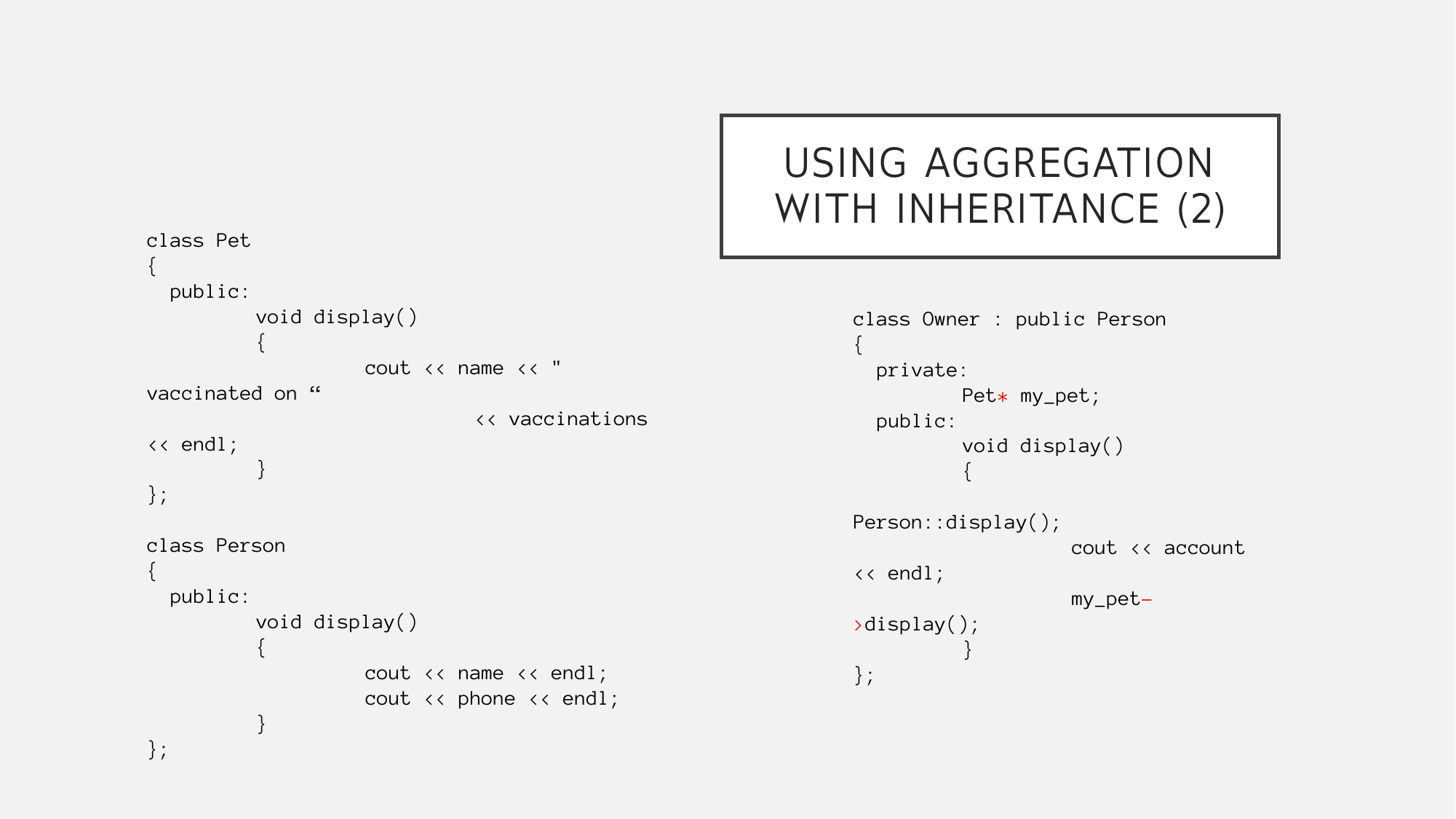

# Using aggregation with inheritance (2)
class Pet
{
  public:
	void display()
	{
		cout << name << " vaccinated on “
			<< vaccinations << endl;
	}
};

class Person
{
  public:
	void display()
	{
		cout << name << endl;
		cout << phone << endl;
	}
};
class Owner : public Person
{
  private:
	Pet* my_pet;
  public:
	void display()
	{
		Person::display();
		cout << account << endl;
		my_pet->display();
	}
};